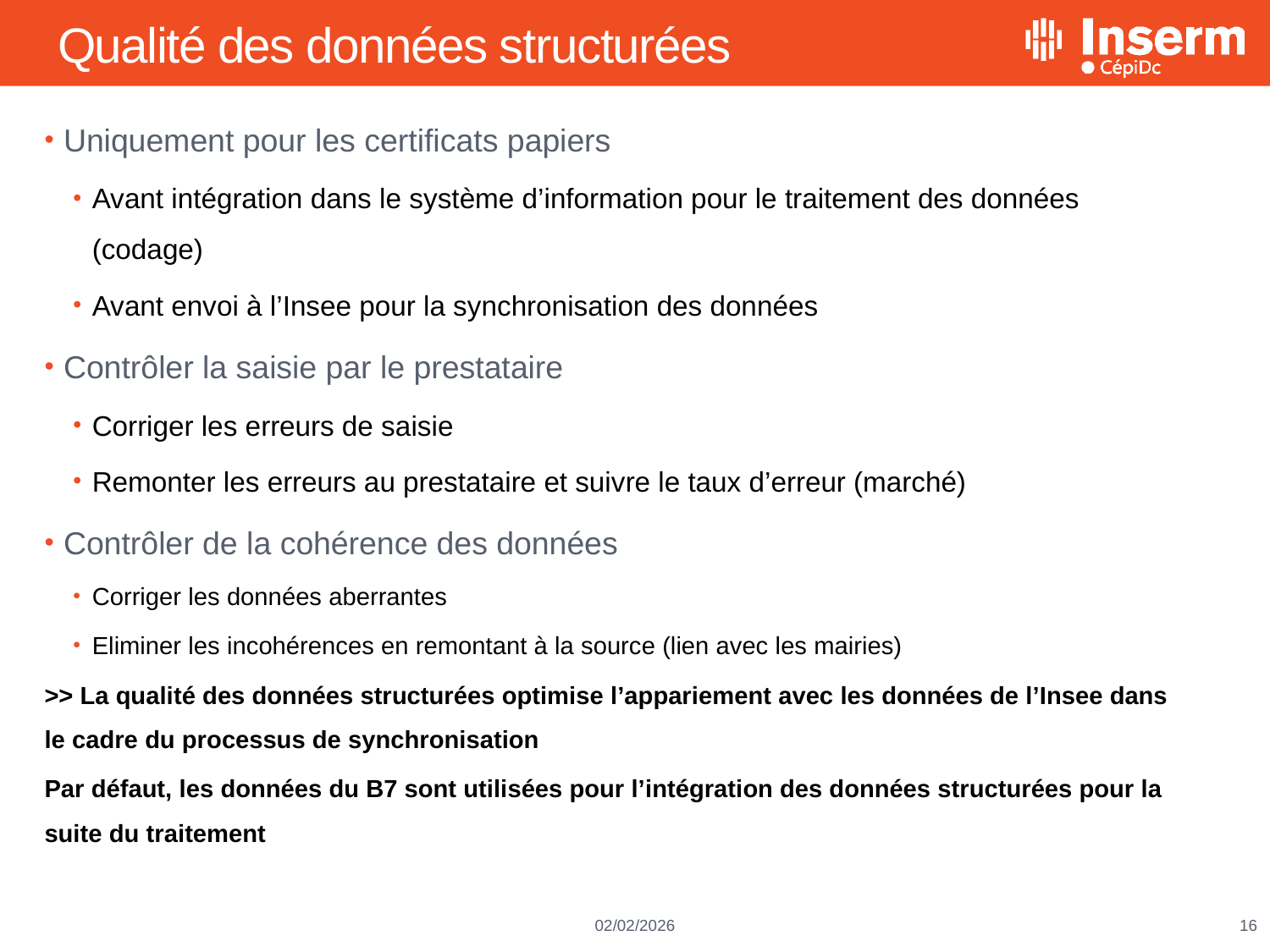

# Qualité des données structurées
Uniquement pour les certificats papiers
Avant intégration dans le système d’information pour le traitement des données (codage)
Avant envoi à l’Insee pour la synchronisation des données
Contrôler la saisie par le prestataire
Corriger les erreurs de saisie
Remonter les erreurs au prestataire et suivre le taux d’erreur (marché)
Contrôler de la cohérence des données
Corriger les données aberrantes
Eliminer les incohérences en remontant à la source (lien avec les mairies)
>> La qualité des données structurées optimise l’appariement avec les données de l’Insee dans le cadre du processus de synchronisation
Par défaut, les données du B7 sont utilisées pour l’intégration des données structurées pour la suite du traitement

16